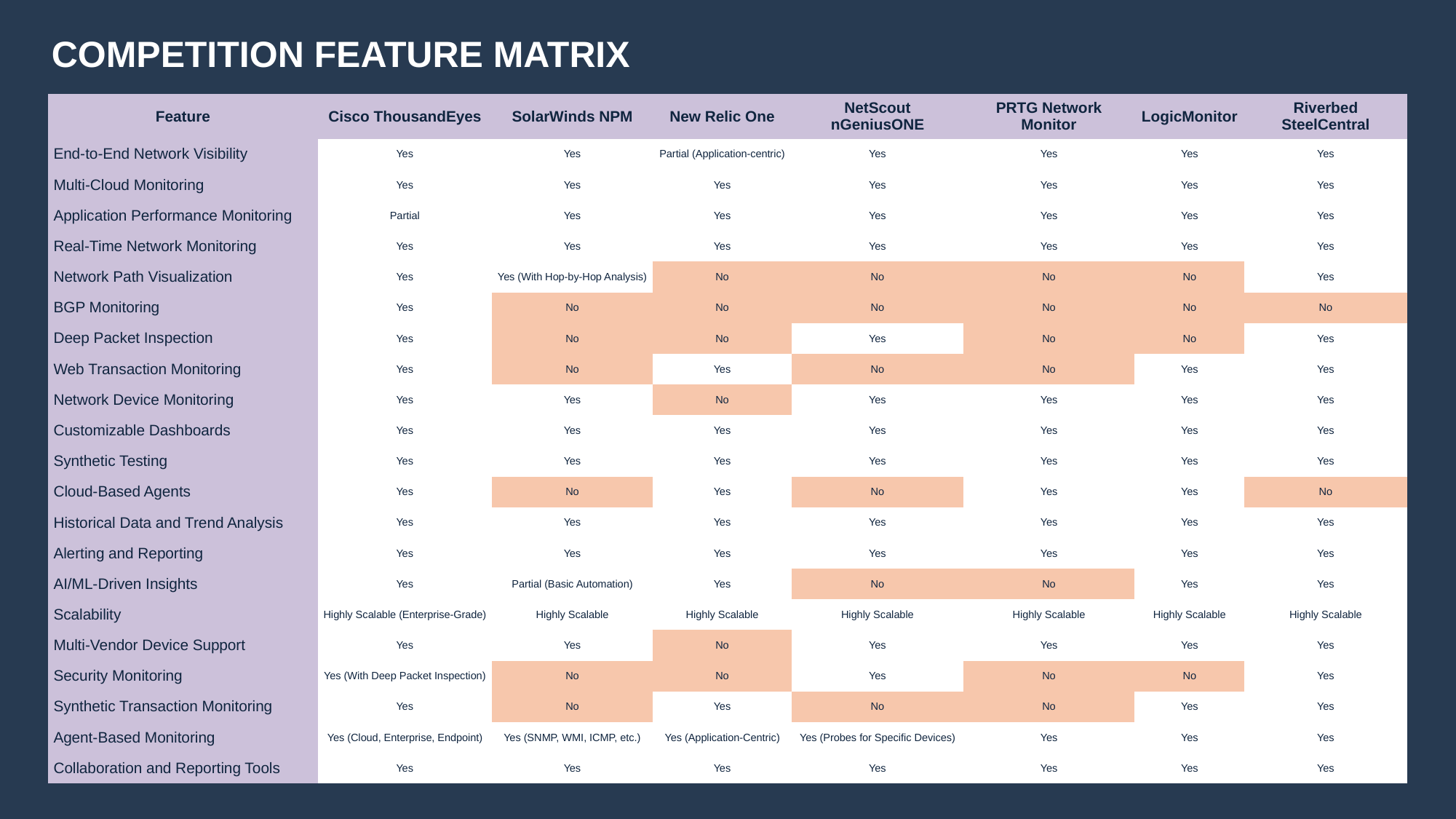

# Competition Feature Matrix
| Feature | Cisco ThousandEyes | SolarWinds NPM | New Relic One | NetScout nGeniusONE | PRTG Network Monitor | LogicMonitor | Riverbed SteelCentral |
| --- | --- | --- | --- | --- | --- | --- | --- |
| End-to-End Network Visibility | Yes | Yes | Partial (Application-centric) | Yes | Yes | Yes | Yes |
| Multi-Cloud Monitoring | Yes | Yes | Yes | Yes | Yes | Yes | Yes |
| Application Performance Monitoring | Partial | Yes | Yes | Yes | Yes | Yes | Yes |
| Real-Time Network Monitoring | Yes | Yes | Yes | Yes | Yes | Yes | Yes |
| Network Path Visualization | Yes | Yes (With Hop-by-Hop Analysis) | No | No | No | No | Yes |
| BGP Monitoring | Yes | No | No | No | No | No | No |
| Deep Packet Inspection | Yes | No | No | Yes | No | No | Yes |
| Web Transaction Monitoring | Yes | No | Yes | No | No | Yes | Yes |
| Network Device Monitoring | Yes | Yes | No | Yes | Yes | Yes | Yes |
| Customizable Dashboards | Yes | Yes | Yes | Yes | Yes | Yes | Yes |
| Synthetic Testing | Yes | Yes | Yes | Yes | Yes | Yes | Yes |
| Cloud-Based Agents | Yes | No | Yes | No | Yes | Yes | No |
| Historical Data and Trend Analysis | Yes | Yes | Yes | Yes | Yes | Yes | Yes |
| Alerting and Reporting | Yes | Yes | Yes | Yes | Yes | Yes | Yes |
| AI/ML-Driven Insights | Yes | Partial (Basic Automation) | Yes | No | No | Yes | Yes |
| Scalability | Highly Scalable (Enterprise-Grade) | Highly Scalable | Highly Scalable | Highly Scalable | Highly Scalable | Highly Scalable | Highly Scalable |
| Multi-Vendor Device Support | Yes | Yes | No | Yes | Yes | Yes | Yes |
| Security Monitoring | Yes (With Deep Packet Inspection) | No | No | Yes | No | No | Yes |
| Synthetic Transaction Monitoring | Yes | No | Yes | No | No | Yes | Yes |
| Agent-Based Monitoring | Yes (Cloud, Enterprise, Endpoint) | Yes (SNMP, WMI, ICMP, etc.) | Yes (Application-Centric) | Yes (Probes for Specific Devices) | Yes | Yes | Yes |
| Collaboration and Reporting Tools | Yes | Yes | Yes | Yes | Yes | Yes | Yes |